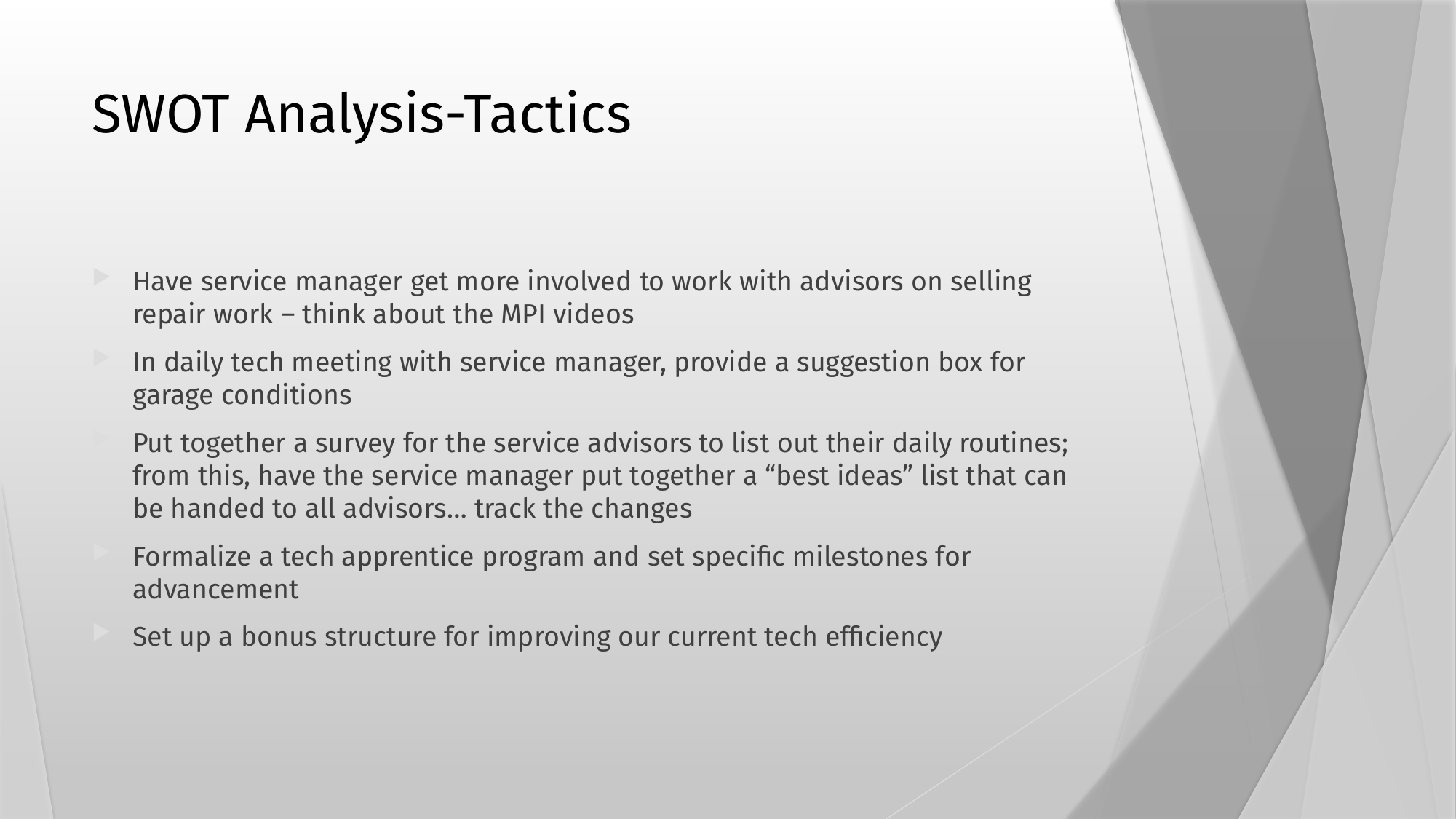

# SWOT Analysis-Tactics
Have service manager get more involved to work with advisors on selling repair work – think about the MPI videos
In daily tech meeting with service manager, provide a suggestion box for garage conditions
Put together a survey for the service advisors to list out their daily routines; from this, have the service manager put together a “best ideas” list that can be handed to all advisors… track the changes
Formalize a tech apprentice program and set specific milestones for advancement
Set up a bonus structure for improving our current tech efficiency